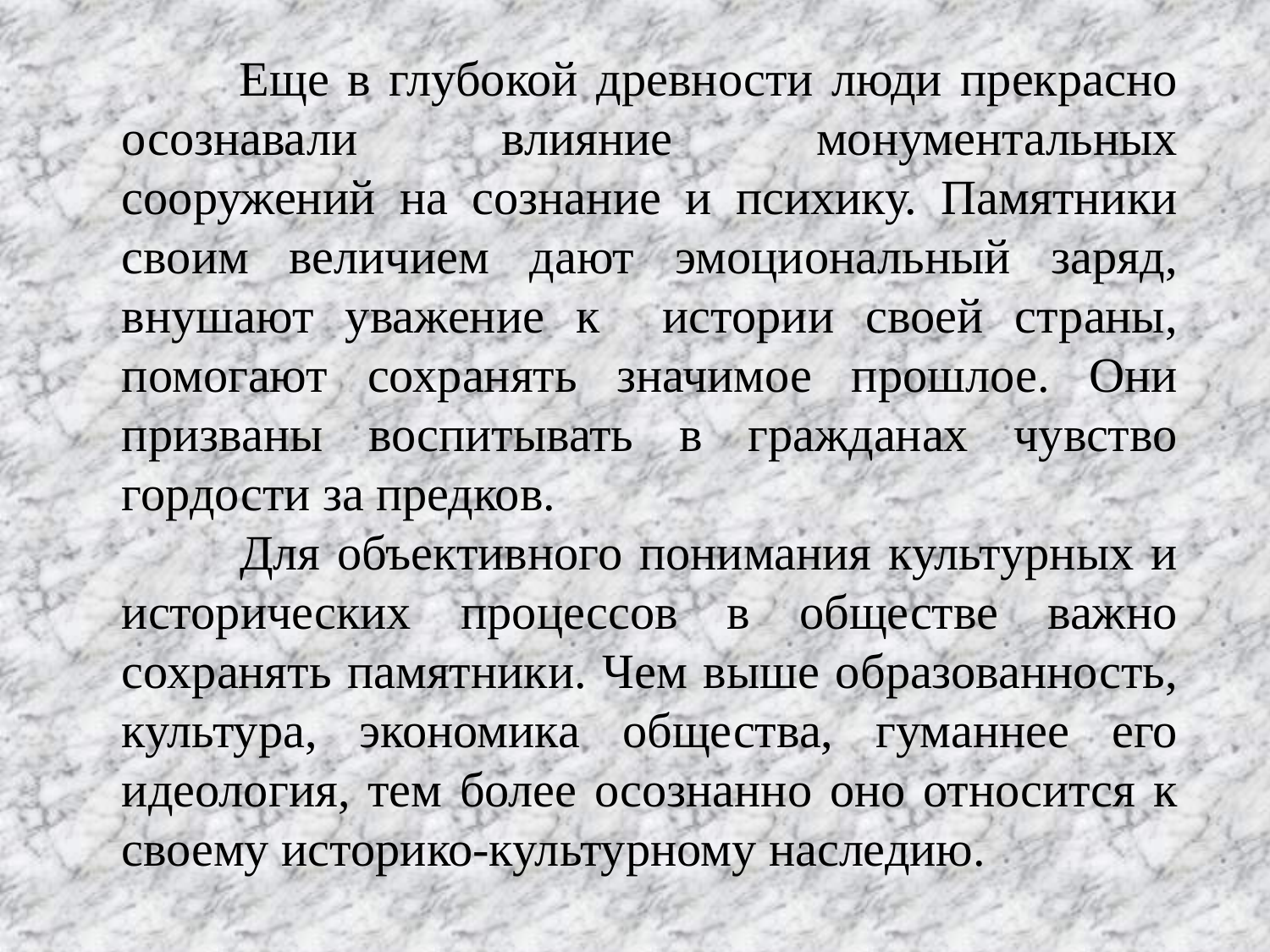

Еще в глубокой древности люди прекрасно осознавали влияние монументальных сооружений на сознание и психику. Памятники своим величием дают эмоциональный заряд, внушают уважение к  истории своей страны, помогают сохранять значимое прошлое. Они призваны воспитывать в гражданах чувство гордости за предков.
       Для объективного понимания культурных и исторических процессов в обществе важно сохранять памятники. Чем выше образованность, культура, экономика общества, гуманнее его идеология, тем более осознанно оно относится к своему историко-культурному наследию.